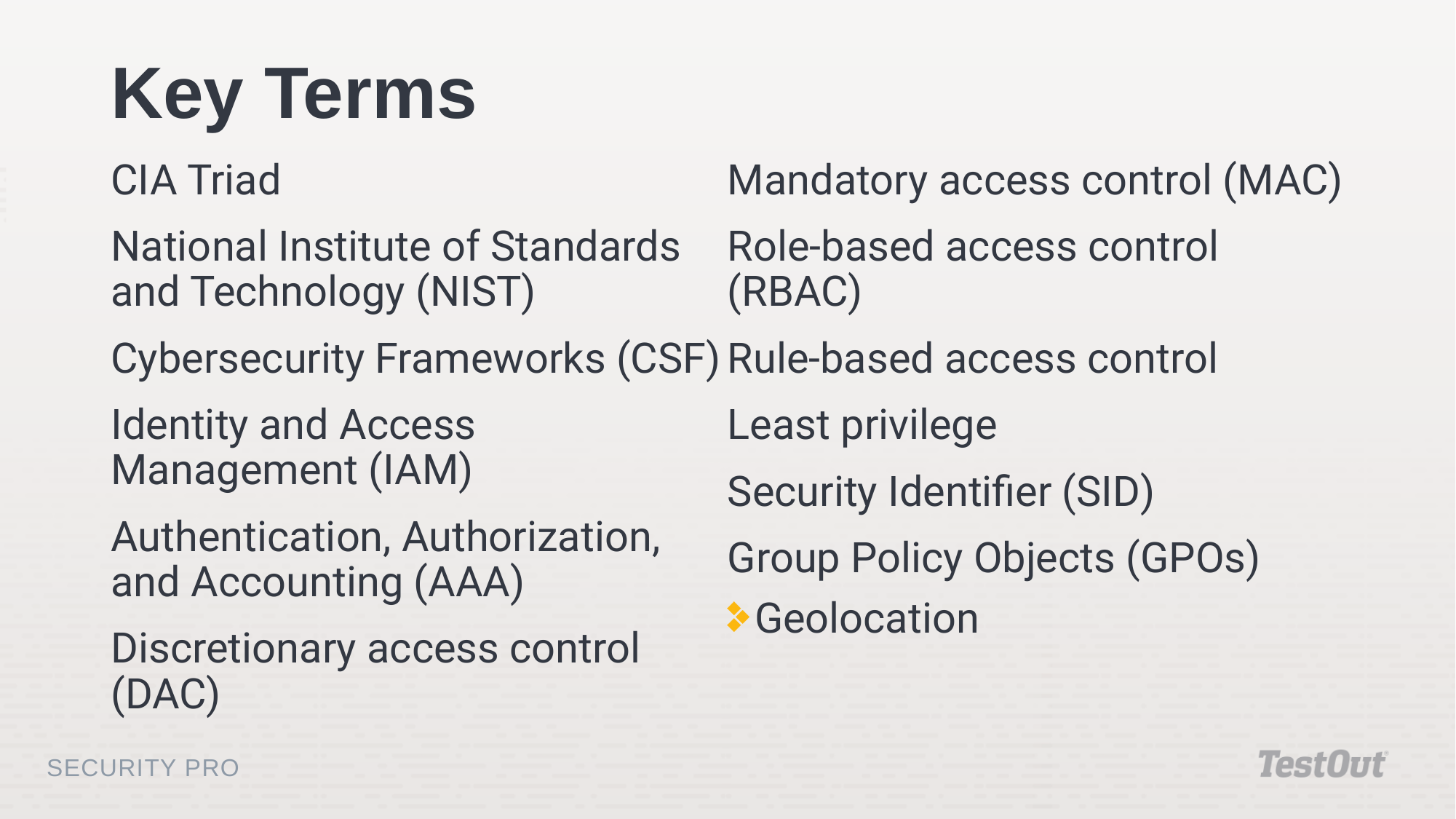

# Key Terms
CIA Triad
National Institute of Standards and Technology (NIST)
Cybersecurity Frameworks (CSF)
Identity and Access Management (IAM)
Authentication, Authorization, and Accounting (AAA)
Discretionary access control (DAC)
Mandatory access control (MAC)
Role-based access control (RBAC)
Rule-based access control
Least privilege
Security Identifier (SID)
Group Policy Objects (GPOs)
Geolocation
Security Pro